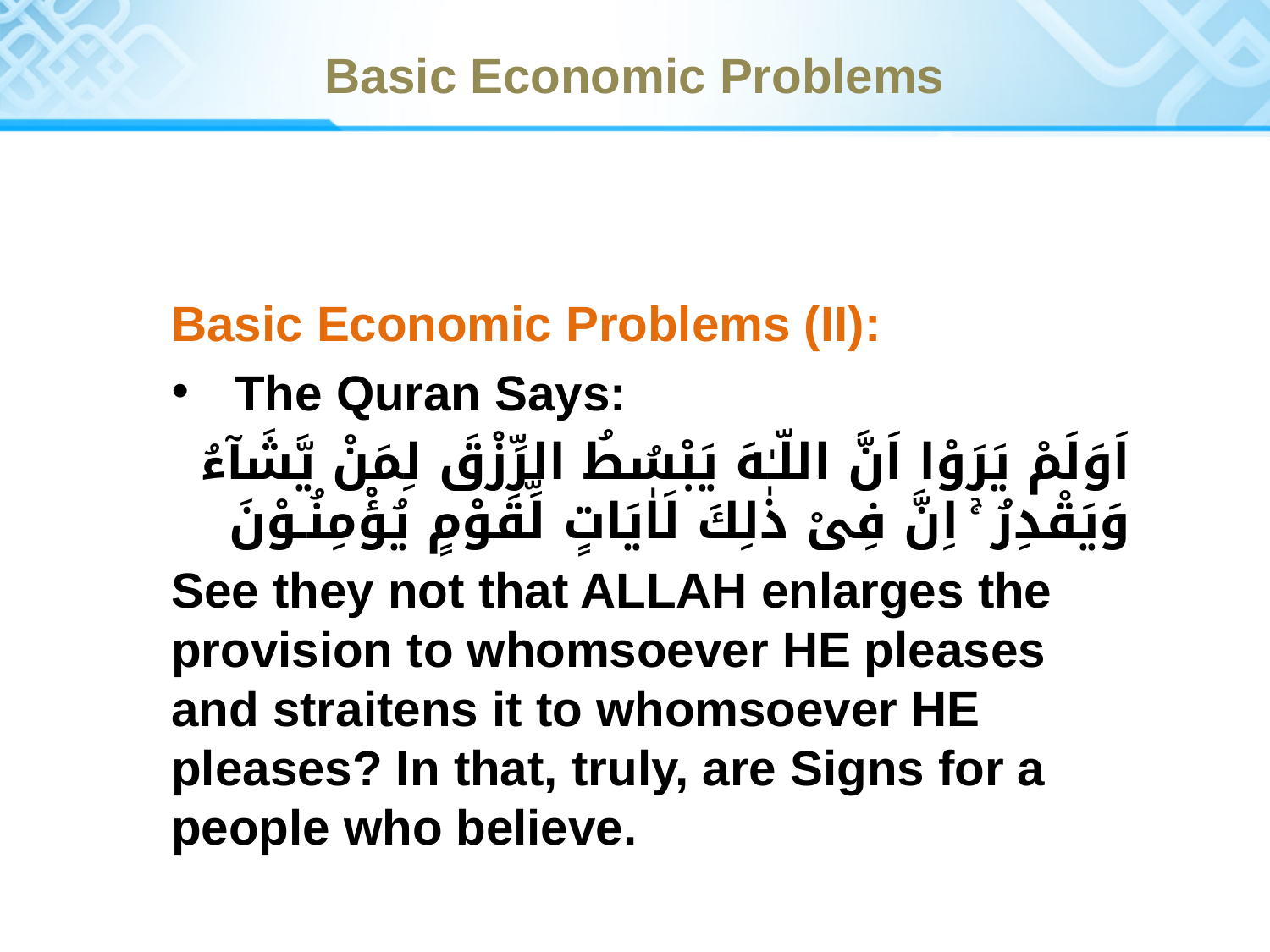

Basic Economic Problems

Basic Economic Problems (II):
The Quran Says:
اَوَلَمْ يَرَوْا اَنَّ اللّـٰهَ يَبْسُطُ الرِّزْقَ لِمَنْ يَّشَآءُ وَيَقْدِرُ ۚ اِنَّ فِىْ ذٰلِكَ لَاٰيَاتٍ لِّقَوْمٍ يُؤْمِنُـوْنَ
See they not that ALLAH enlarges the provision to whomsoever HE pleases and straitens it to whomsoever HE pleases? In that, truly, are Signs for a people who believe.